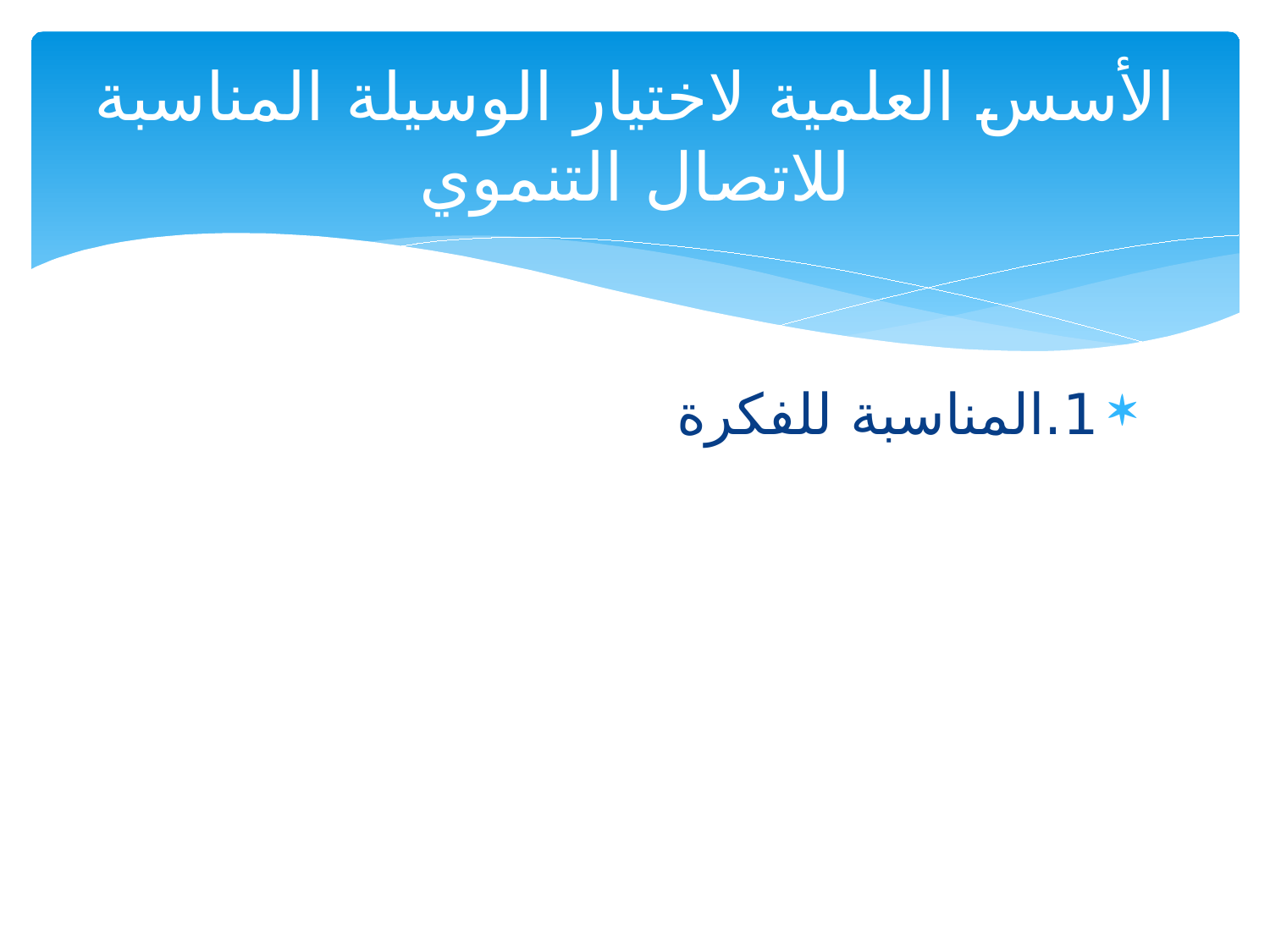

# الأسس العلمية لاختيار الوسيلة المناسبة للاتصال التنموي
1.المناسبة للفكرة